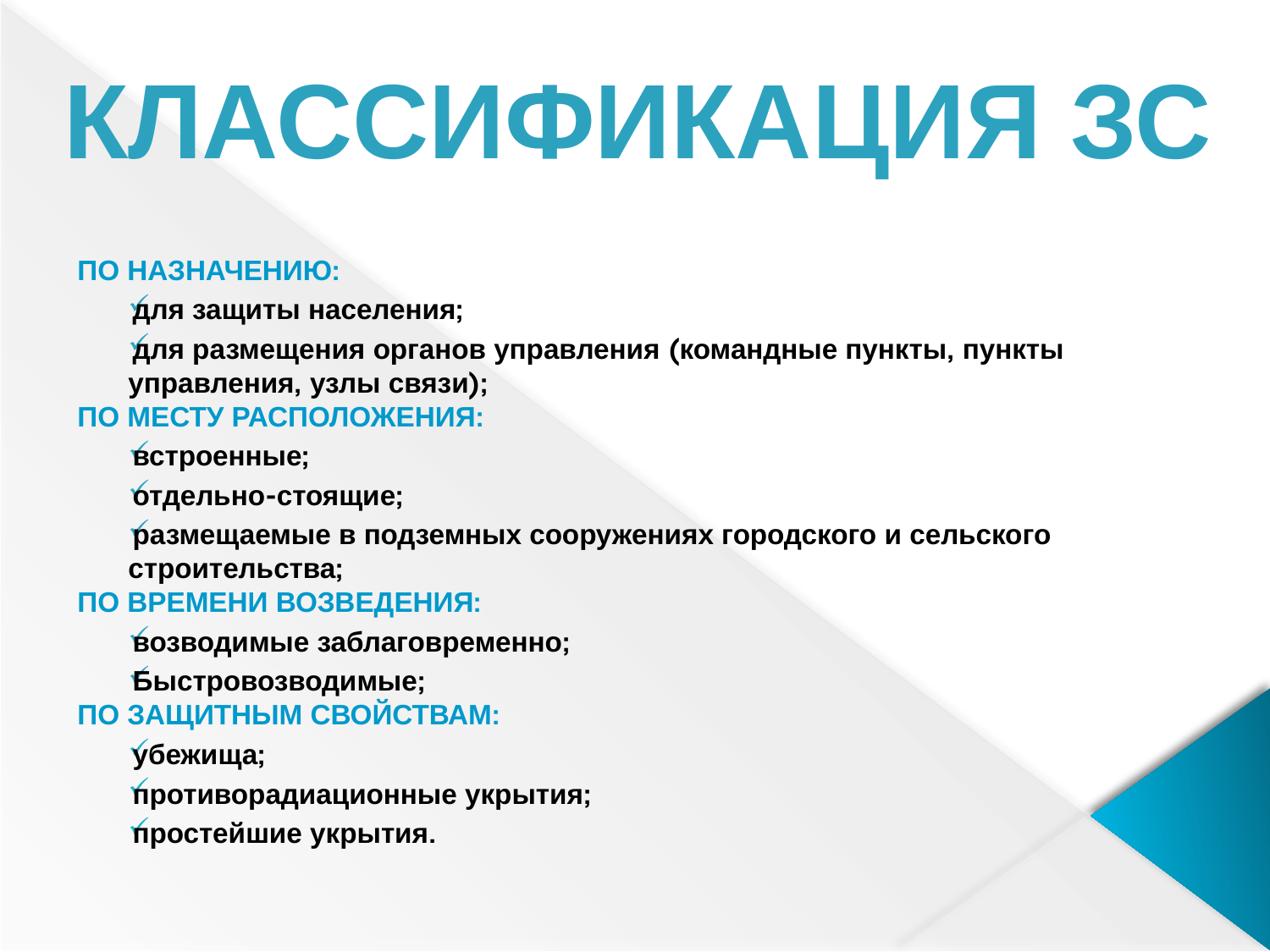

Классификация ЗС
По назначению:
для защиты населения;
для размещения органов управления (командные пункты, пункты управления, узлы связи);
По месту расположения:
встроенные;
отдельно-стоящие;
размещаемые в подземных сооружениях городского и сельского строительства;
По времени возведения:
возводимые заблаговременно;
Быстровозводимые;
По защитным свойствам:
убежища;
противорадиационные укрытия;
простейшие укрытия.